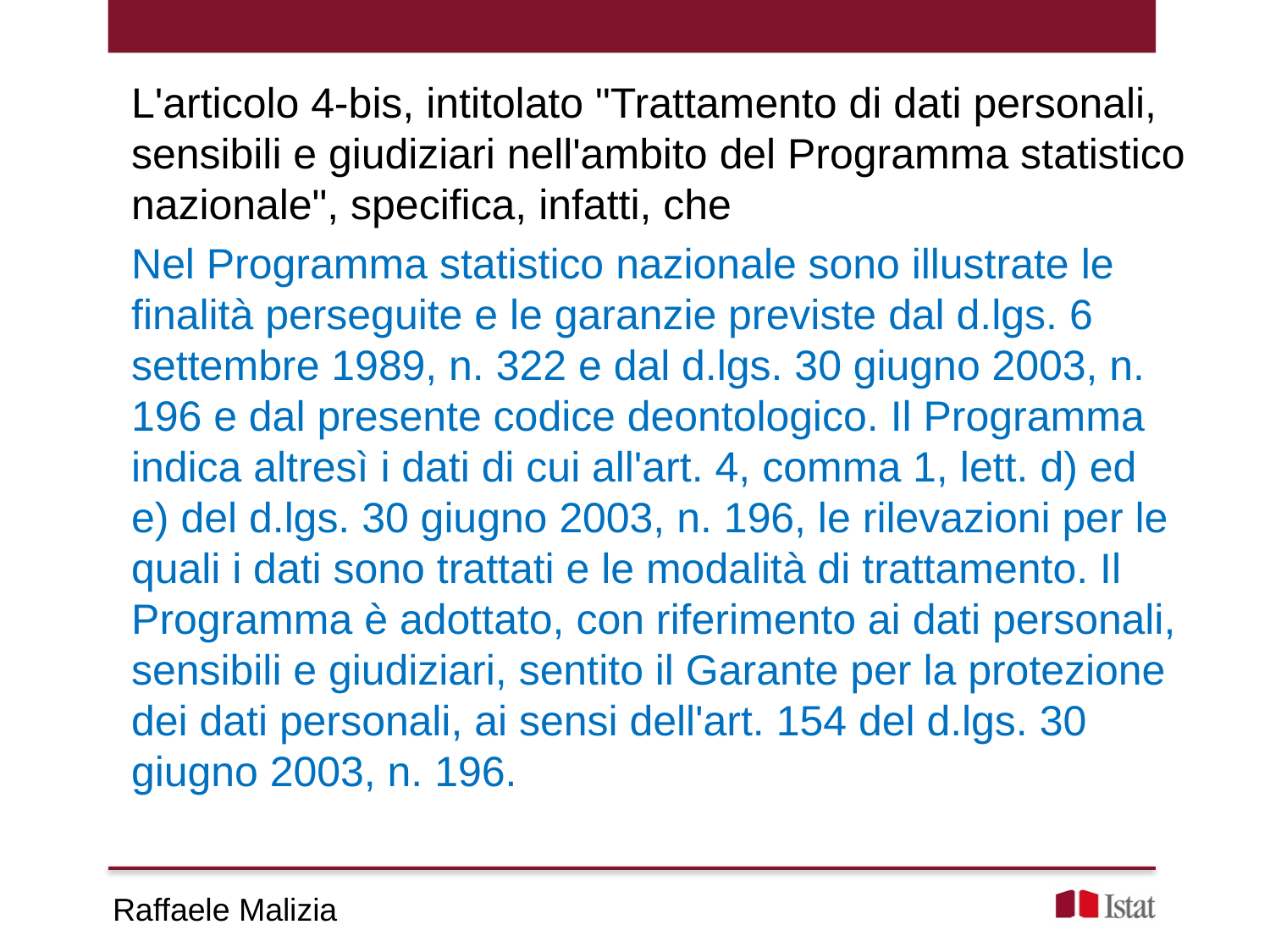

L'articolo 4-bis, intitolato "Trattamento di dati personali, sensibili e giudiziari nell'ambito del Programma statistico nazionale", specifica, infatti, che
Nel Programma statistico nazionale sono illustrate le finalità perseguite e le garanzie previste dal d.lgs. 6 settembre 1989, n. 322 e dal d.lgs. 30 giugno 2003, n. 196 e dal presente codice deontologico. Il Programma indica altresì i dati di cui all'art. 4, comma 1, lett. d) ed e) del d.lgs. 30 giugno 2003, n. 196, le rilevazioni per le quali i dati sono trattati e le modalità di trattamento. Il Programma è adottato, con riferimento ai dati personali, sensibili e giudiziari, sentito il Garante per la protezione dei dati personali, ai sensi dell'art. 154 del d.lgs. 30 giugno 2003, n. 196.

Raffaele Malizia